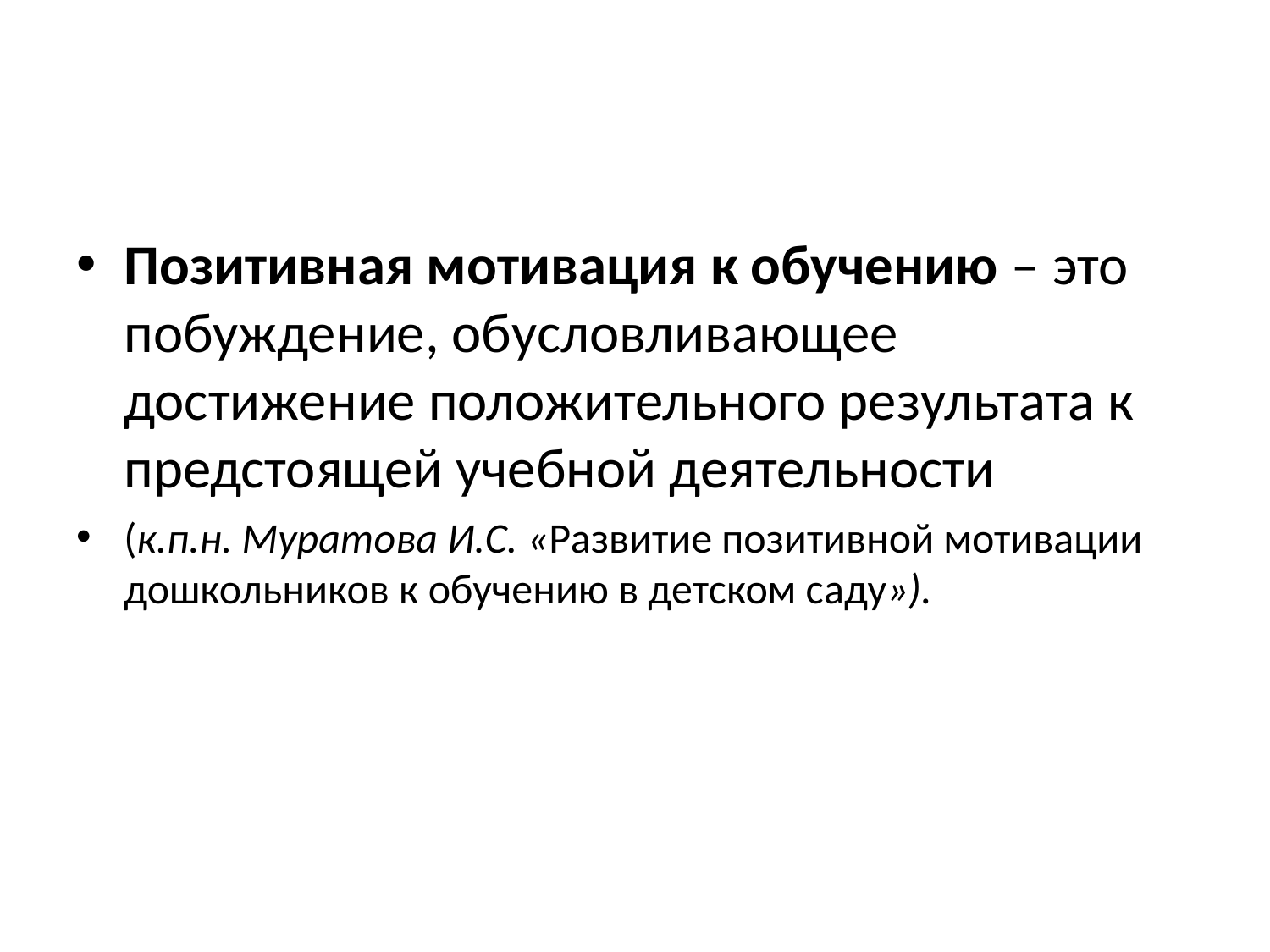

Позитивная мотивация к обучению – это побуждение, обусловливающее достижение положительного результата к предстоящей учебной деятельности
(к.п.н. Муратова И.С. «Развитие позитивной мотивации дошкольников к обучению в детском саду»).